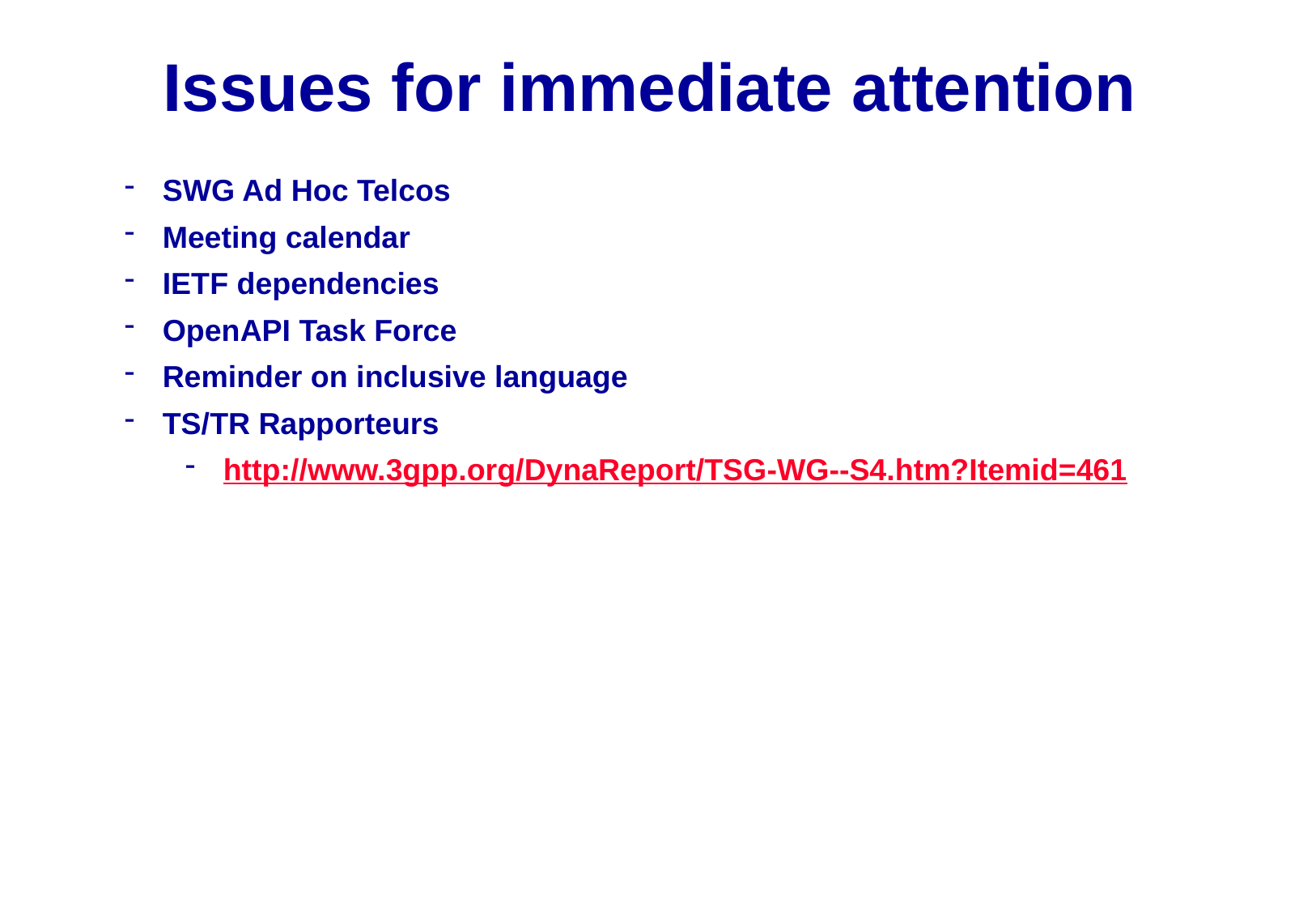

# Issues for immediate attention
SWG Ad Hoc Telcos
Meeting calendar
IETF dependencies
OpenAPI Task Force
Reminder on inclusive language
TS/TR Rapporteurs
http://www.3gpp.org/DynaReport/TSG-WG--S4.htm?Itemid=461